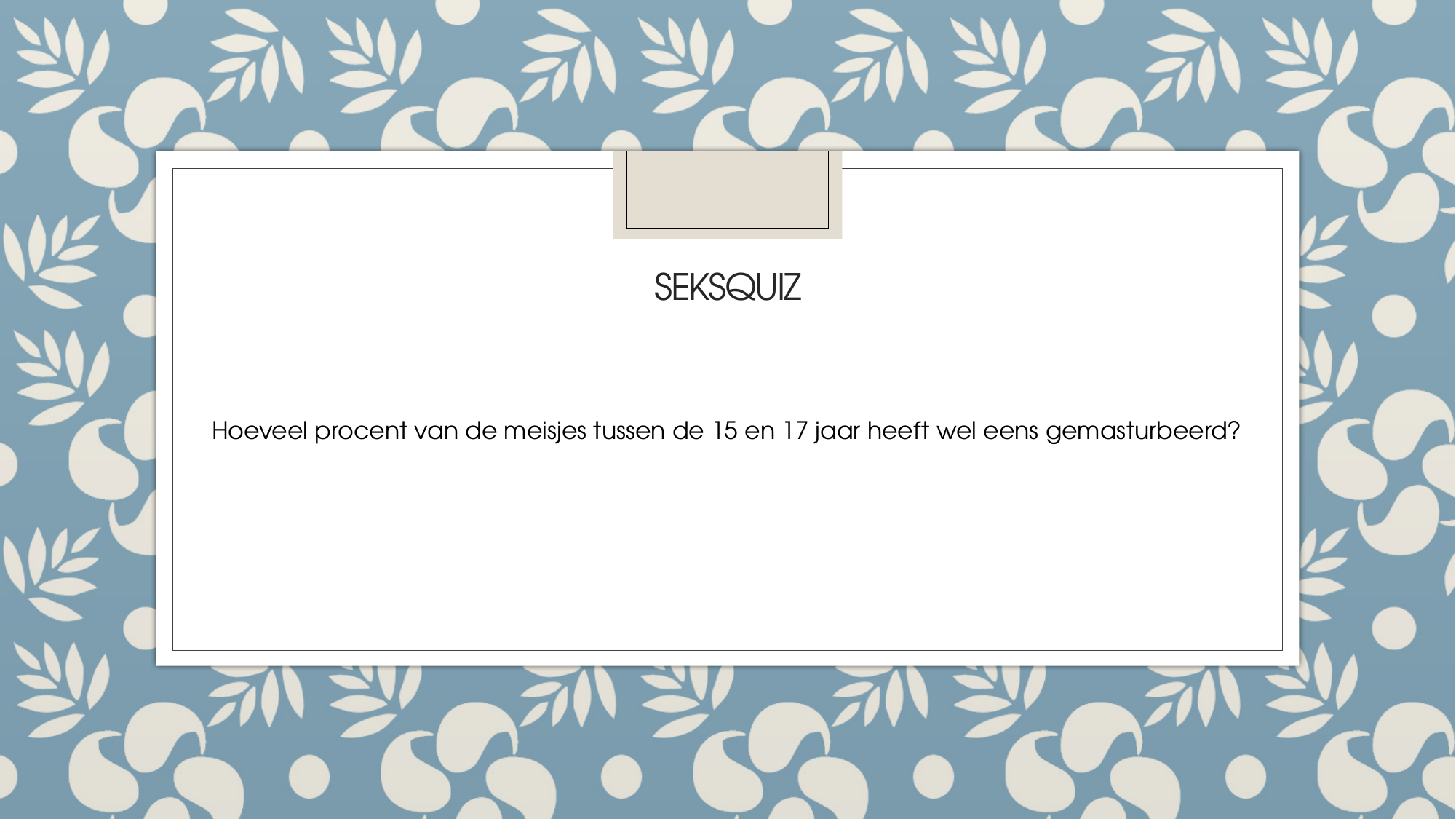

# Seksquiz
Hoeveel procent van de meisjes tussen de 15 en 17 jaar heeft wel eens gemasturbeerd?